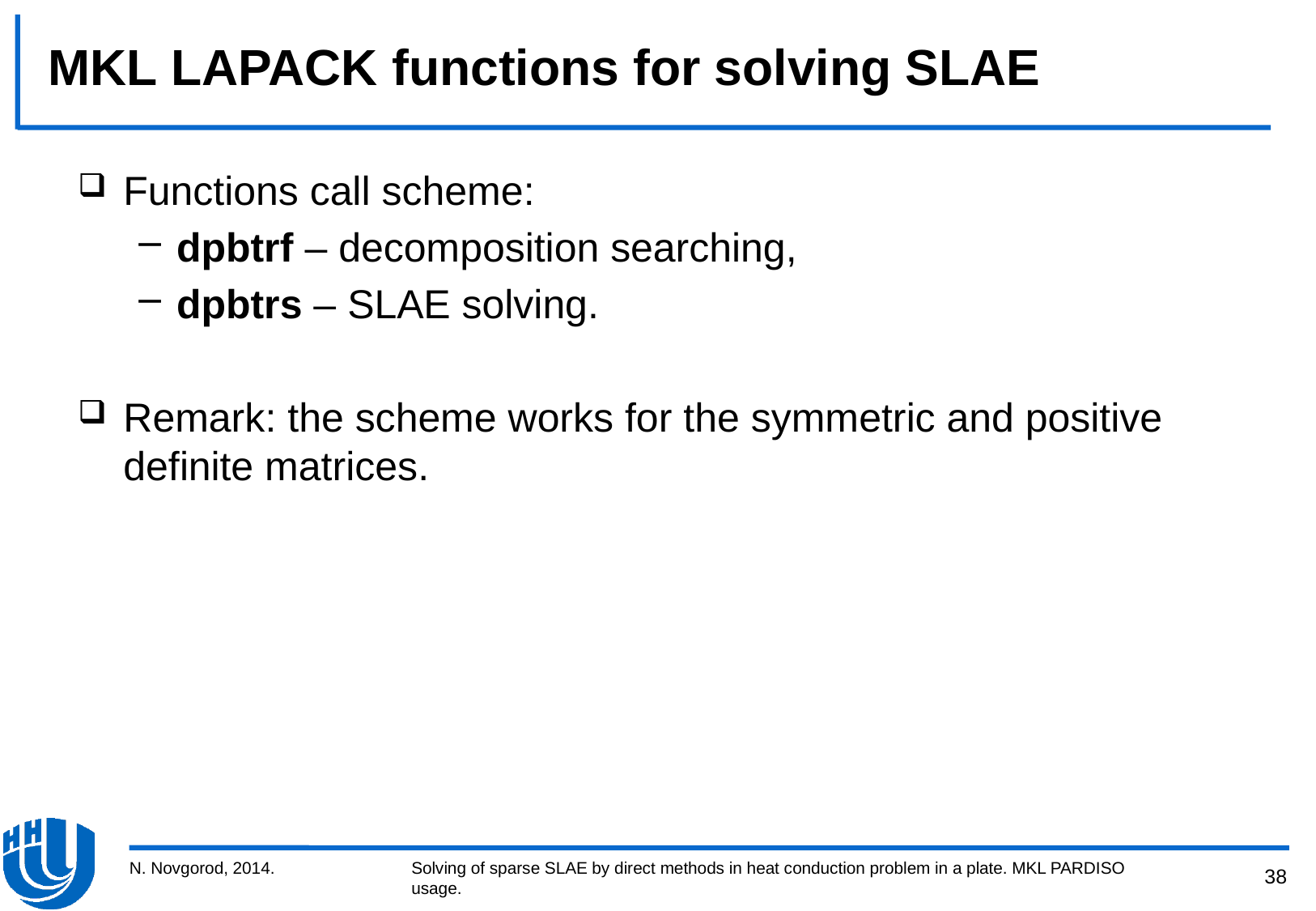

# MKL LAPACK functions for solving SLAE
Functions call scheme:
dpbtrf – decomposition searching,
dpbtrs – SLAE solving.

Remark: the scheme works for the symmetric and positive definite matrices.
N. Novgorod, 2014.
Solving of sparse SLAE by direct methods in heat conduction problem in a plate. MKL PARDISO usage.